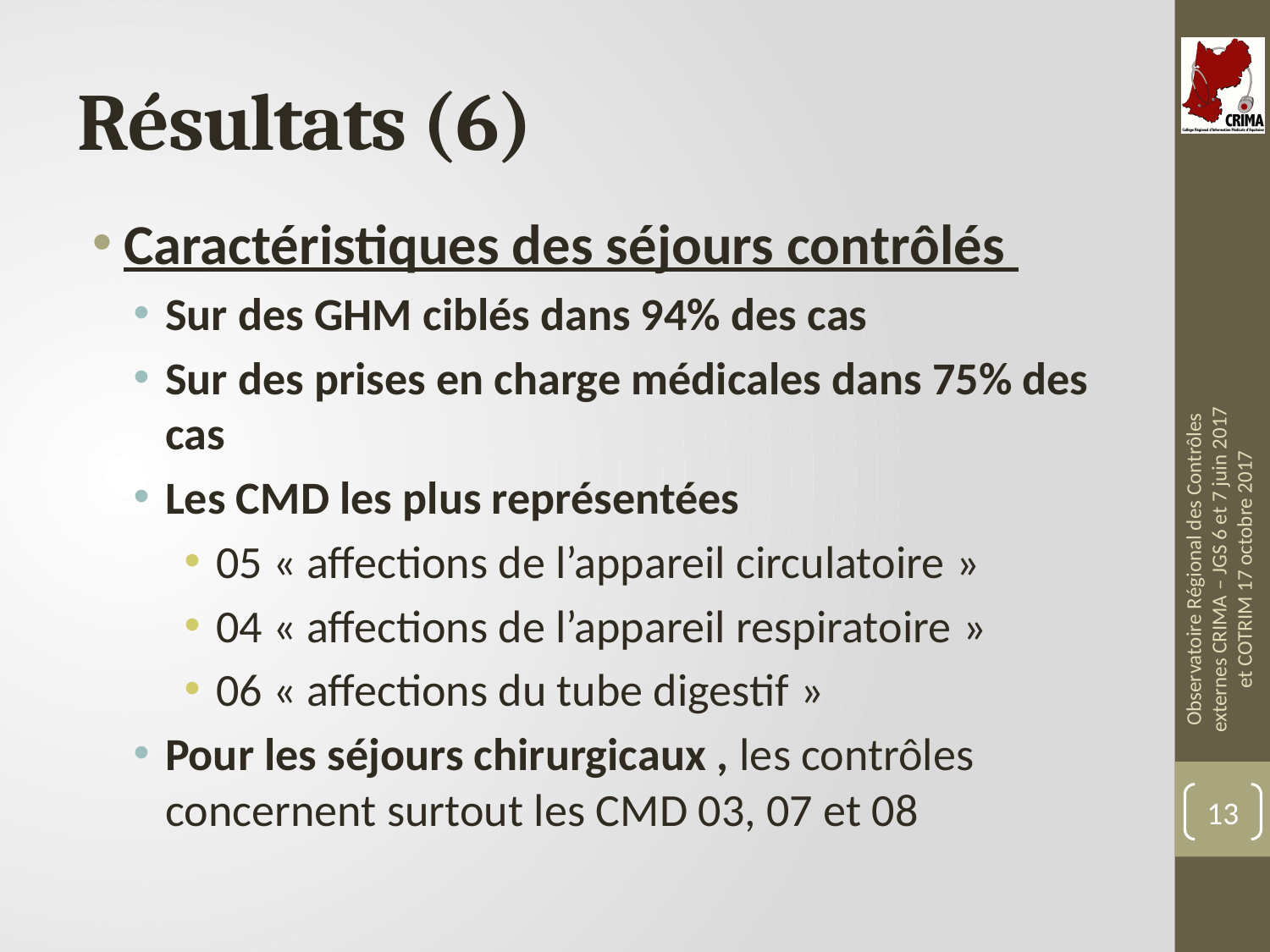

# Résultats (6)
Caractéristiques des séjours contrôlés
Sur des GHM ciblés dans 94% des cas
Sur des prises en charge médicales dans 75% des cas
Les CMD les plus représentées
05 « affections de l’appareil circulatoire »
04 « affections de l’appareil respiratoire »
06 « affections du tube digestif »
Pour les séjours chirurgicaux , les contrôles concernent surtout les CMD 03, 07 et 08

Observatoire Régional des Contrôles externes CRIMA – JGS 6 et 7 juin 2017 et COTRIM 17 octobre 2017
13